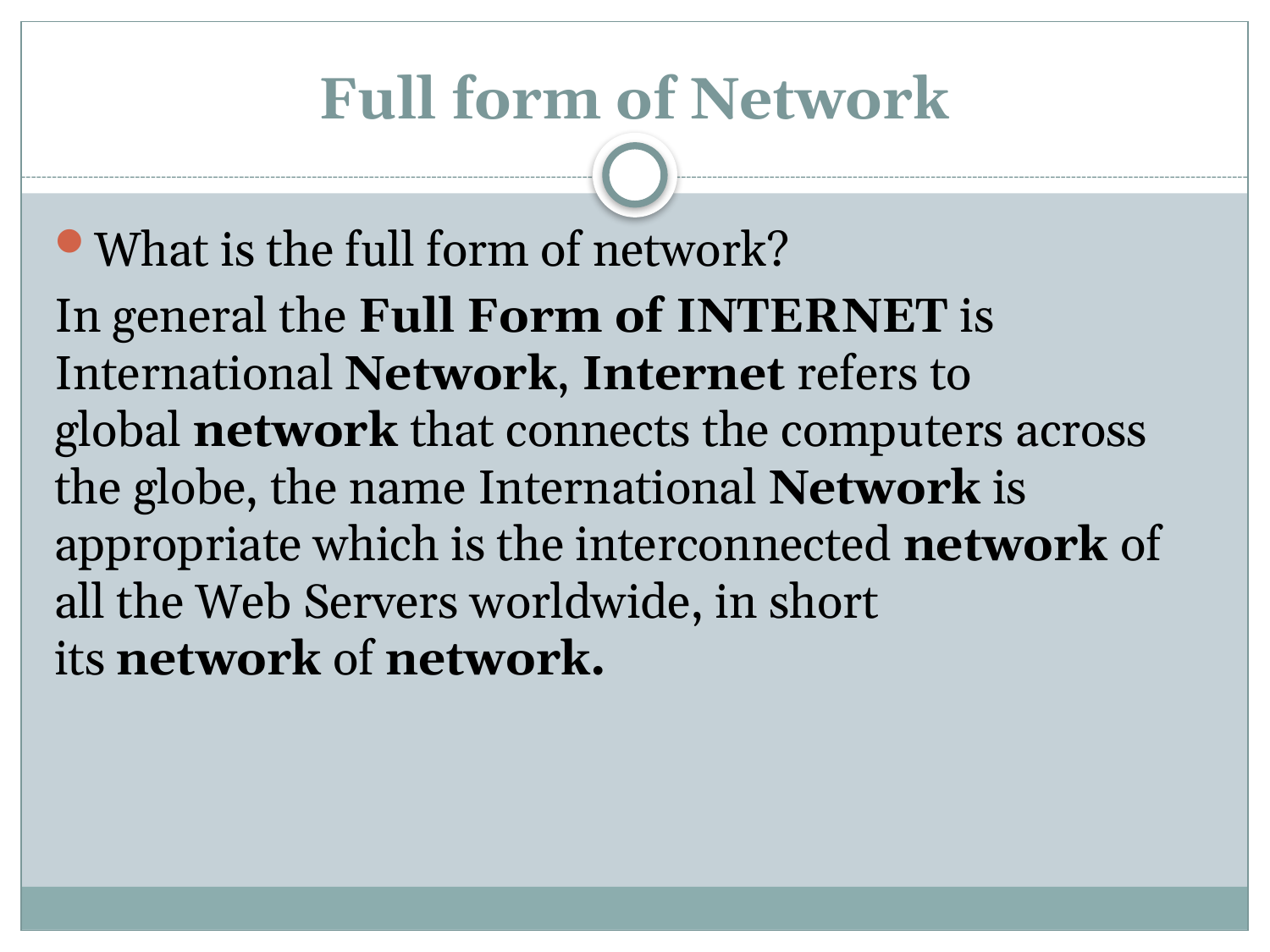

# Full form of Network
What is the full form of network?
In general the Full Form of INTERNET is International Network, Internet refers to global network that connects the computers across the globe, the name International Network is appropriate which is the interconnected network of all the Web Servers worldwide, in short its network of network.